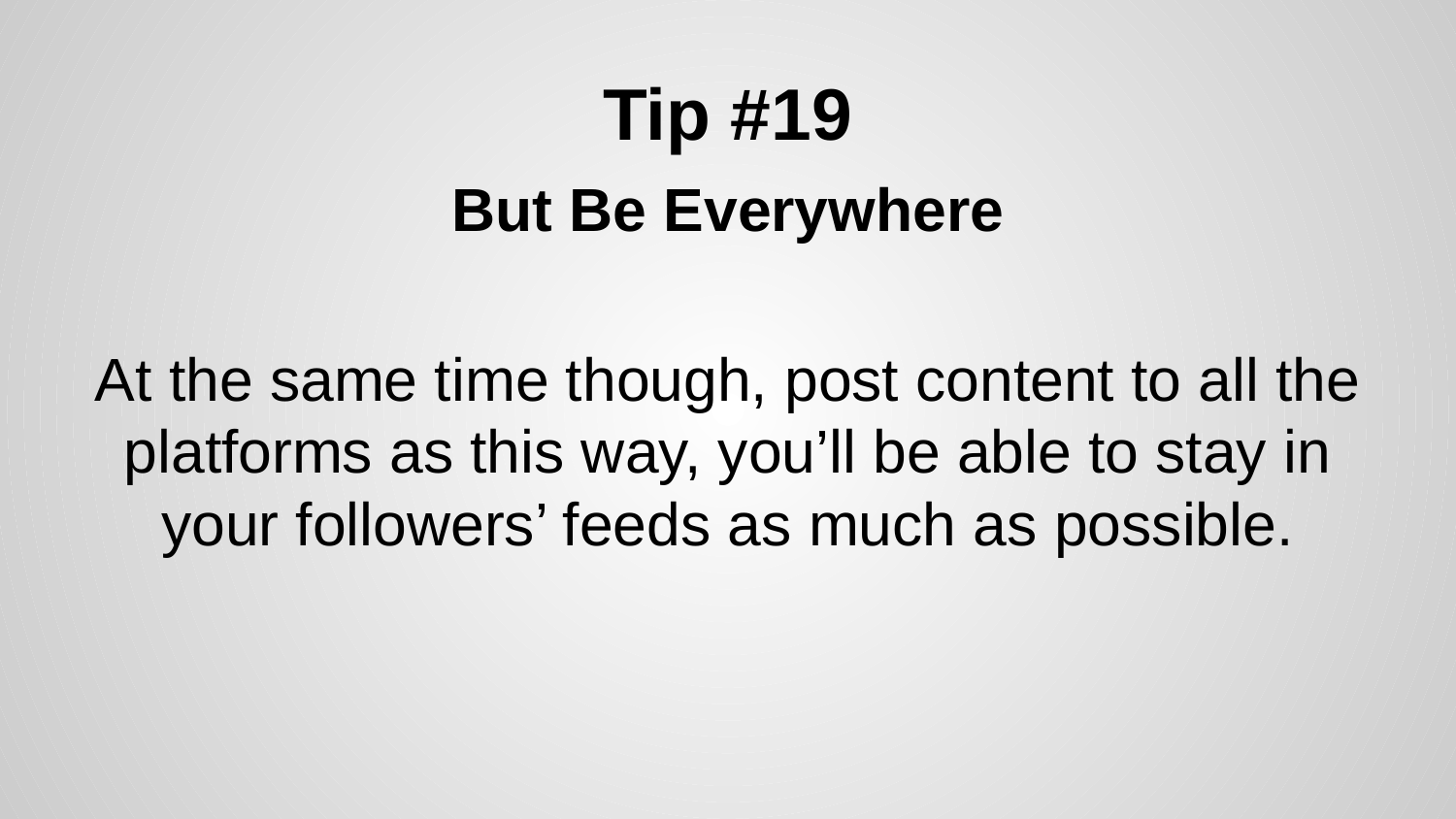

# Tip #19

But Be Everywhere

At the same time though, post content to all the platforms as this way, you’ll be able to stay in your followers’ feeds as much as possible.